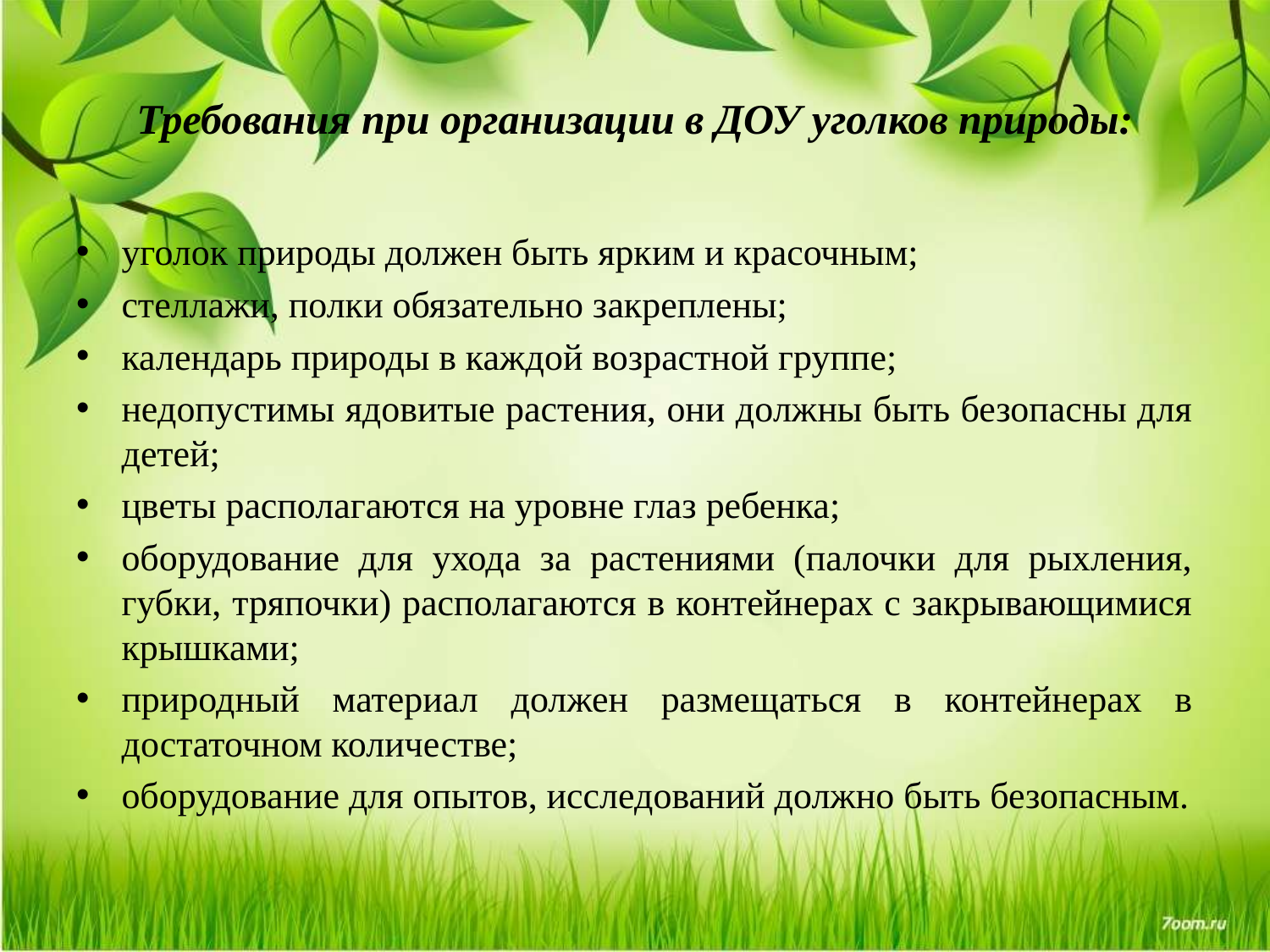

# Требования при организации в ДОУ уголков природы:
уголок природы должен быть ярким и красочным;
стеллажи, полки обязательно закреплены;
календарь природы в каждой возрастной группе;
недопустимы ядовитые растения, они должны быть безопасны для детей;
цветы располагаются на уровне глаз ребенка;
оборудование для ухода за растениями (палочки для рыхления, губки, тряпочки) располагаются в контейнерах с закрывающимися крышками;
природный материал должен размещаться в контейнерах в достаточном количестве;
оборудование для опытов, исследований должно быть безопасным.